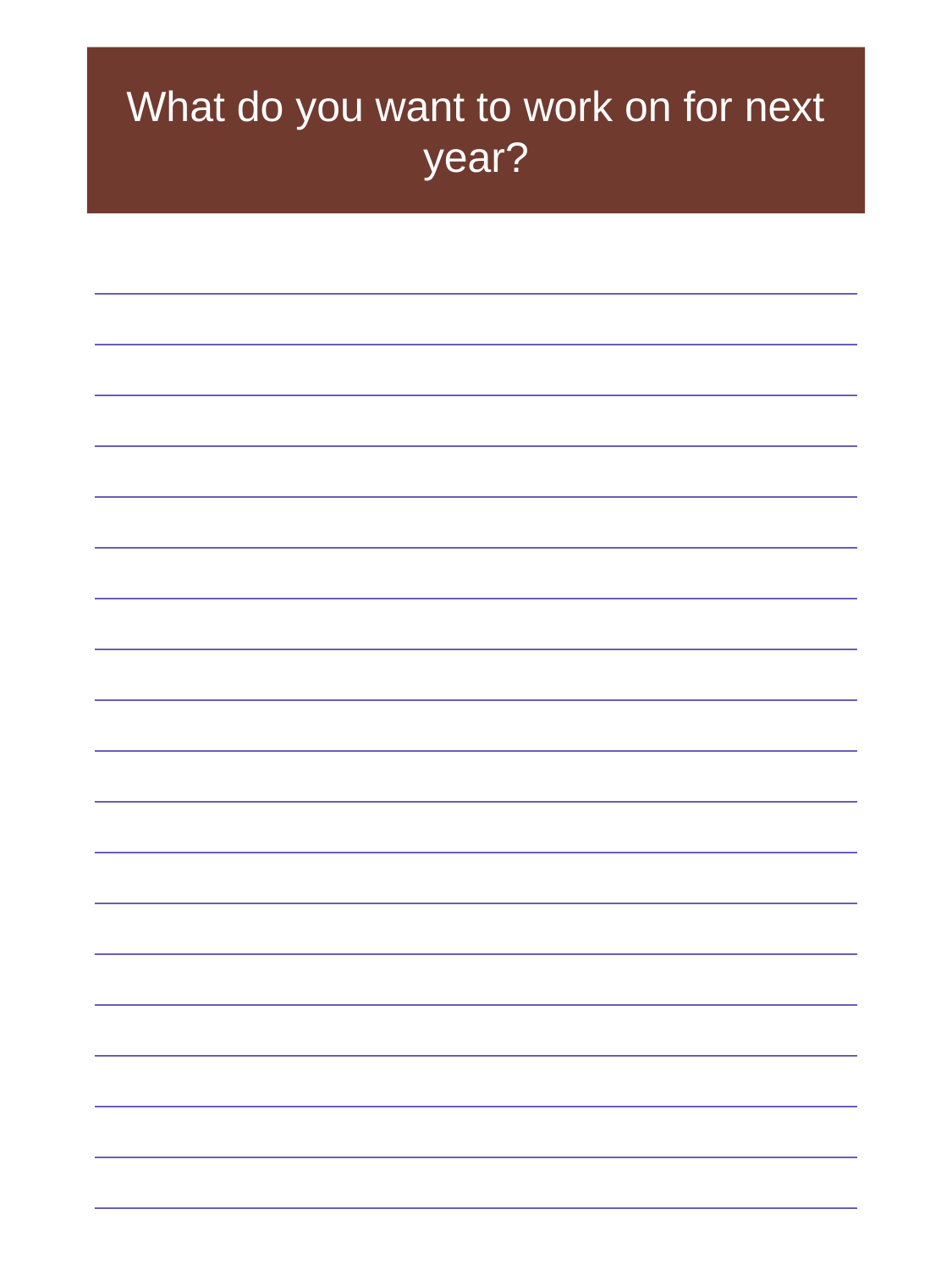

What do you want to work on for next year?
|  |
| --- |
|  |
|  |
|  |
|  |
|  |
|  |
|  |
|  |
|  |
|  |
|  |
|  |
|  |
|  |
|  |
|  |
|  |